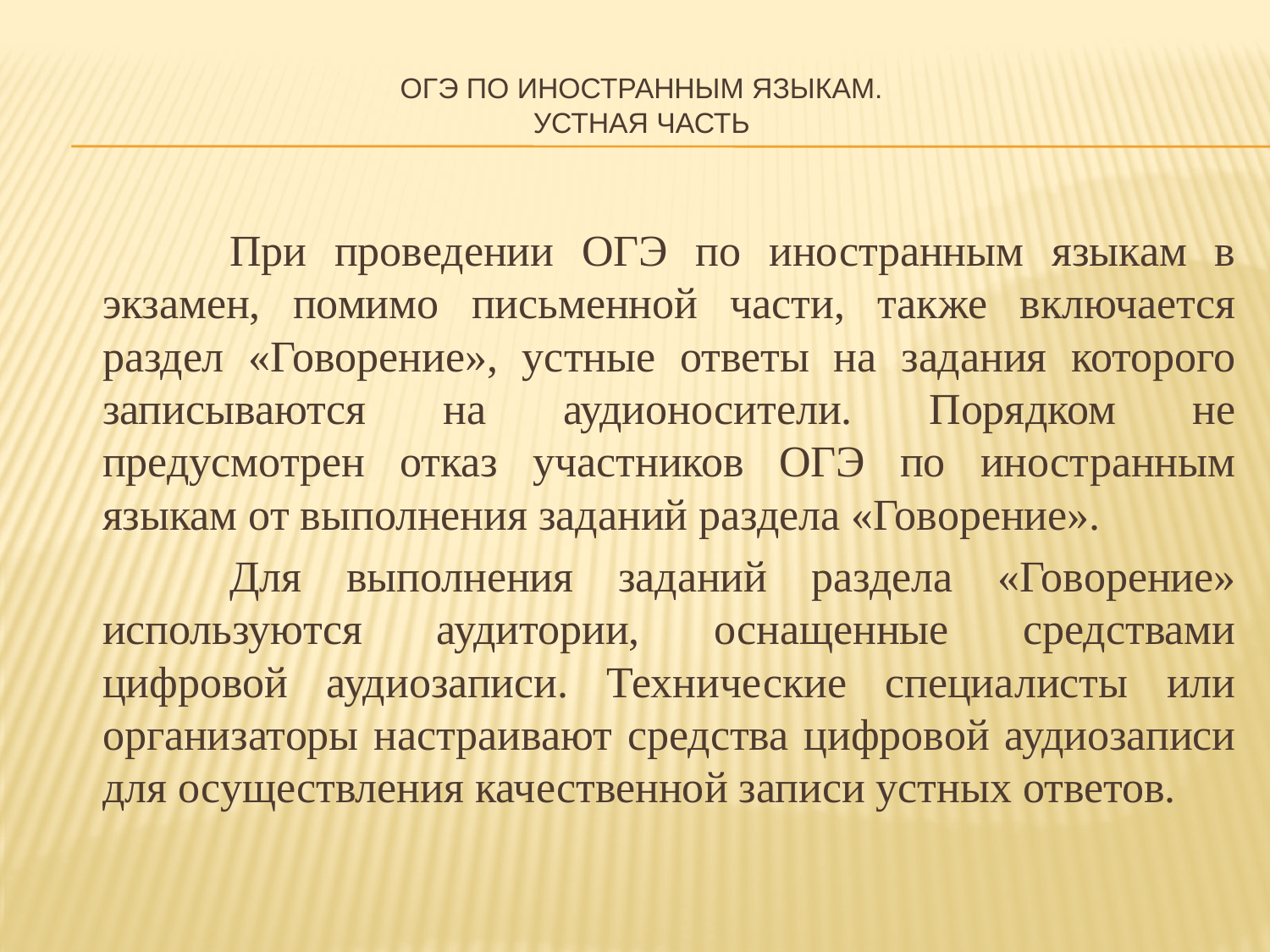

# ОГЭ по иностранным языкам. Устная часть
		При проведении ОГЭ по иностранным языкам в экзамен, помимо письменной части, также включается раздел «Говорение», устные ответы на задания которого записываются на аудионосители. Порядком не предусмотрен отказ участников ОГЭ по иностранным языкам от выполнения заданий раздела «Говорение».
		Для выполнения заданий раздела «Говорение» используются аудитории, оснащенные средствами цифровой аудиозаписи. Технические специалисты или организаторы настраивают средства цифровой аудиозаписи для осуществления качественной записи устных ответов.